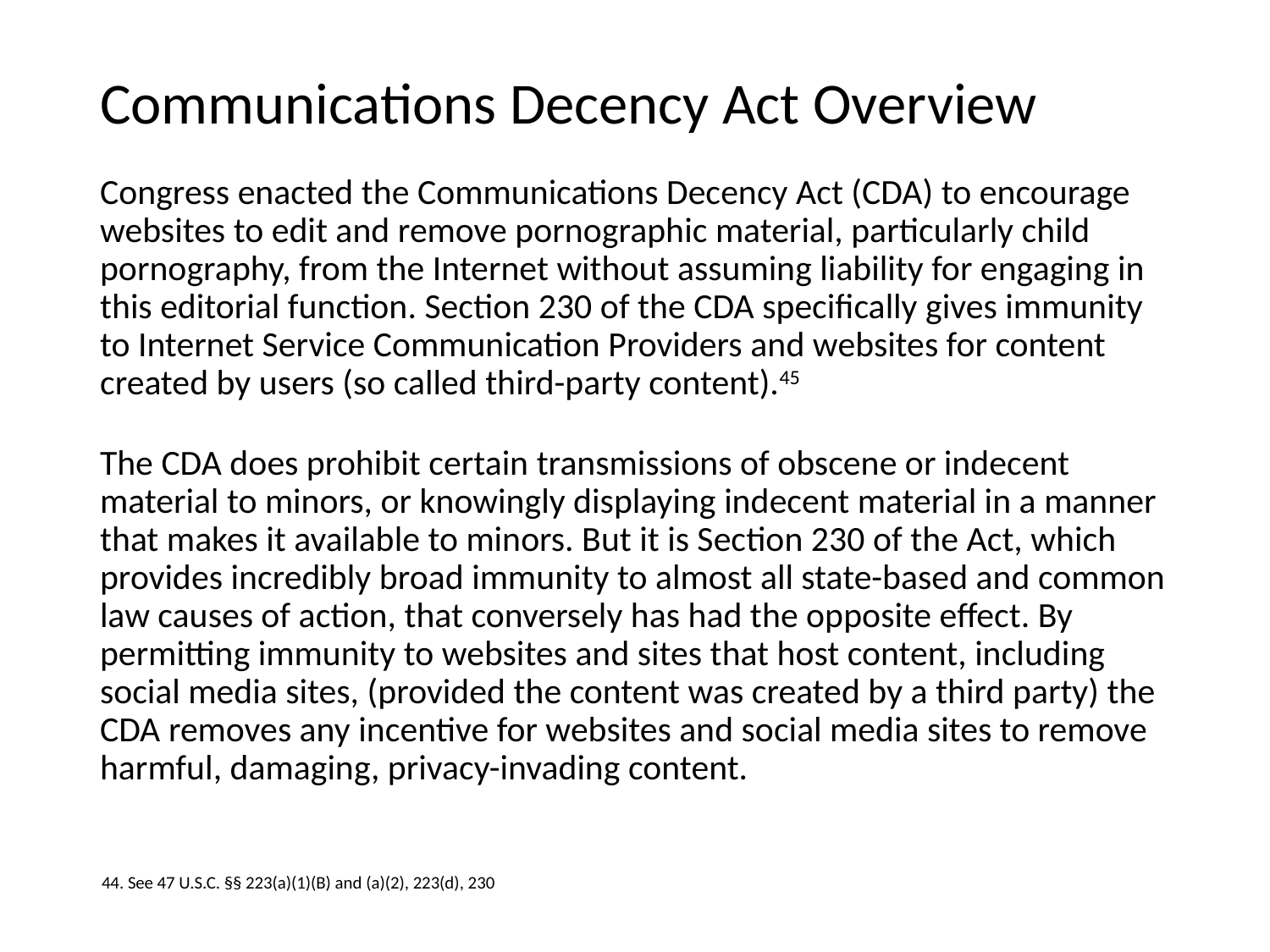

# Communications Decency Act Overview
Congress enacted the Communications Decency Act (CDA) to encourage websites to edit and remove pornographic material, particularly child pornography, from the Internet without assuming liability for engaging in this editorial function. Section 230 of the CDA specifically gives immunity to Internet Service Communication Providers and websites for content created by users (so called third-party content).45
The CDA does prohibit certain transmissions of obscene or indecent material to minors, or knowingly displaying indecent material in a manner that makes it available to minors. But it is Section 230 of the Act, which provides incredibly broad immunity to almost all state-based and common law causes of action, that conversely has had the opposite effect. By permitting immunity to websites and sites that host content, including social media sites, (provided the content was created by a third party) the CDA removes any incentive for websites and social media sites to remove harmful, damaging, privacy-invading content.
44. See 47 U.S.C. §§ 223(a)(1)(B) and (a)(2), 223(d), 230